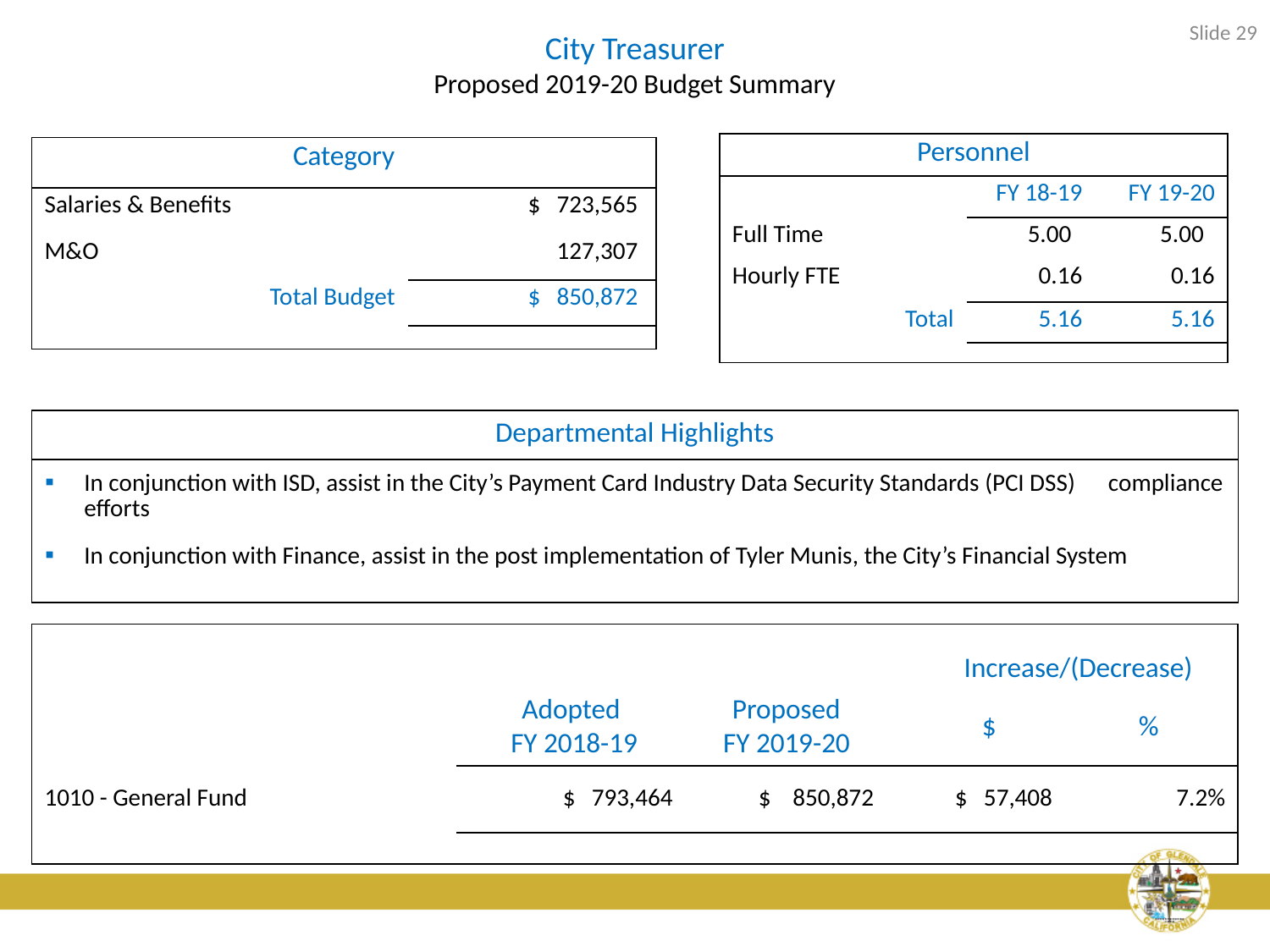

Slide 29
# City Treasurer Proposed 2019-20 Budget Summary
| Personnel |  |  |
| --- | --- | --- |
|  | FY 18-19 | FY 19-20 |
| Full Time | 5.00 | 5.00 |
| Hourly FTE | 0.16 | 0.16 |
| Total | 5.16 | 5.16 |
|  |  |  |
| Category |  |
| --- | --- |
| Salaries & Benefits | $ 723,565 |
| M&O | 127,307 |
| Total Budget | $ 850,872 |
|  |  |
| Departmental Highlights |
| --- |
| In conjunction with ISD, assist in the City’s Payment Card Industry Data Security Standards (PCI DSS) compliance efforts |
| In conjunction with Finance, assist in the post implementation of Tyler Munis, the City’s Financial System |
|  |
|  | Adopted FY 2018-19 | Proposed FY 2019-20 | Increase/(Decrease) |  |
| --- | --- | --- | --- | --- |
|  |  |  | $ | % |
| 1010 - General Fund | $ 793,464 | $ 850,872 | $ 57,408 | 7.2% |
|  |  |  |  |  |